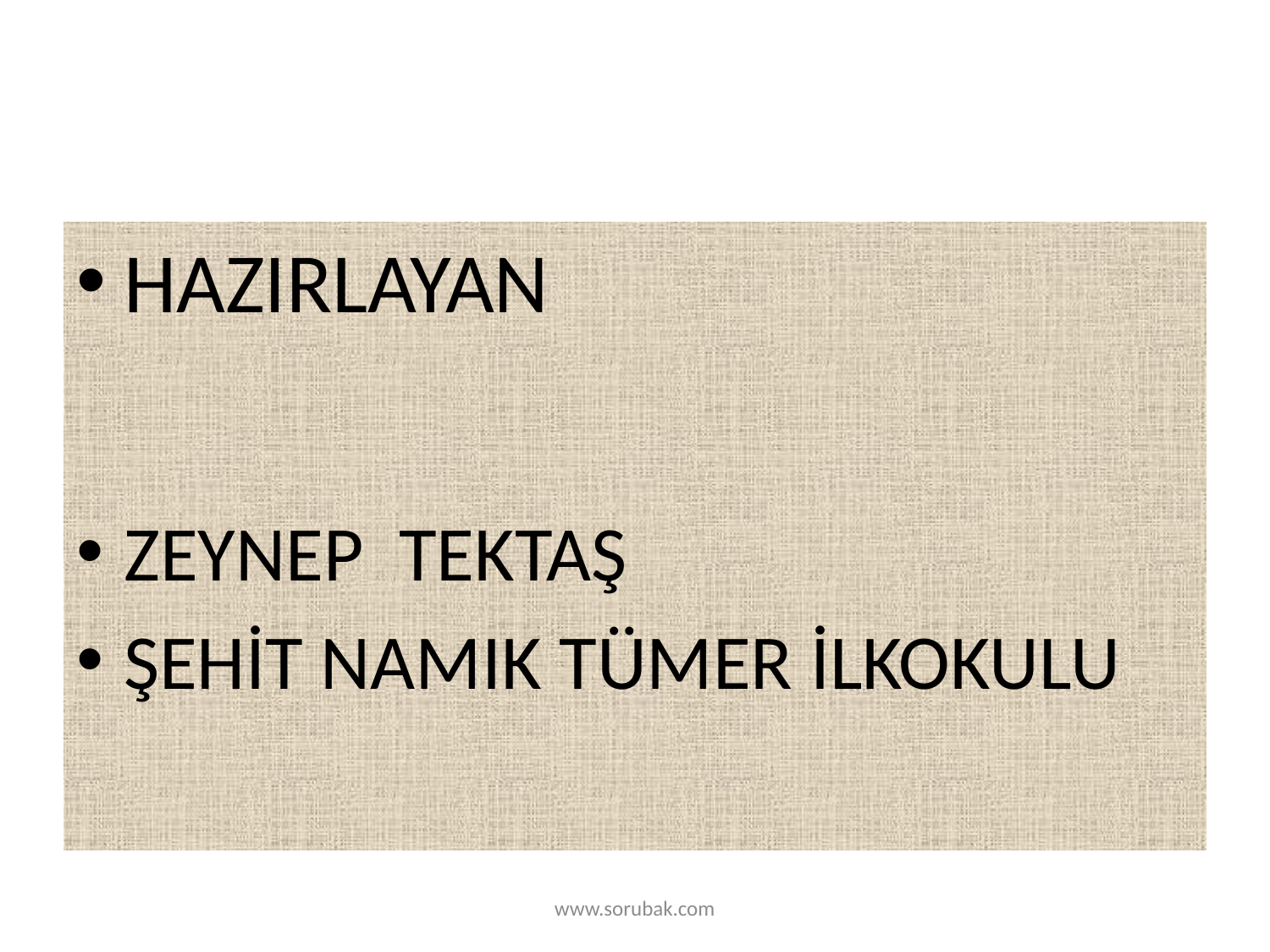

#
HAZIRLAYAN

ZEYNEP  TEKTAŞ
ŞEHİT NAMIK TÜMER İLKOKULU
www.sorubak.com